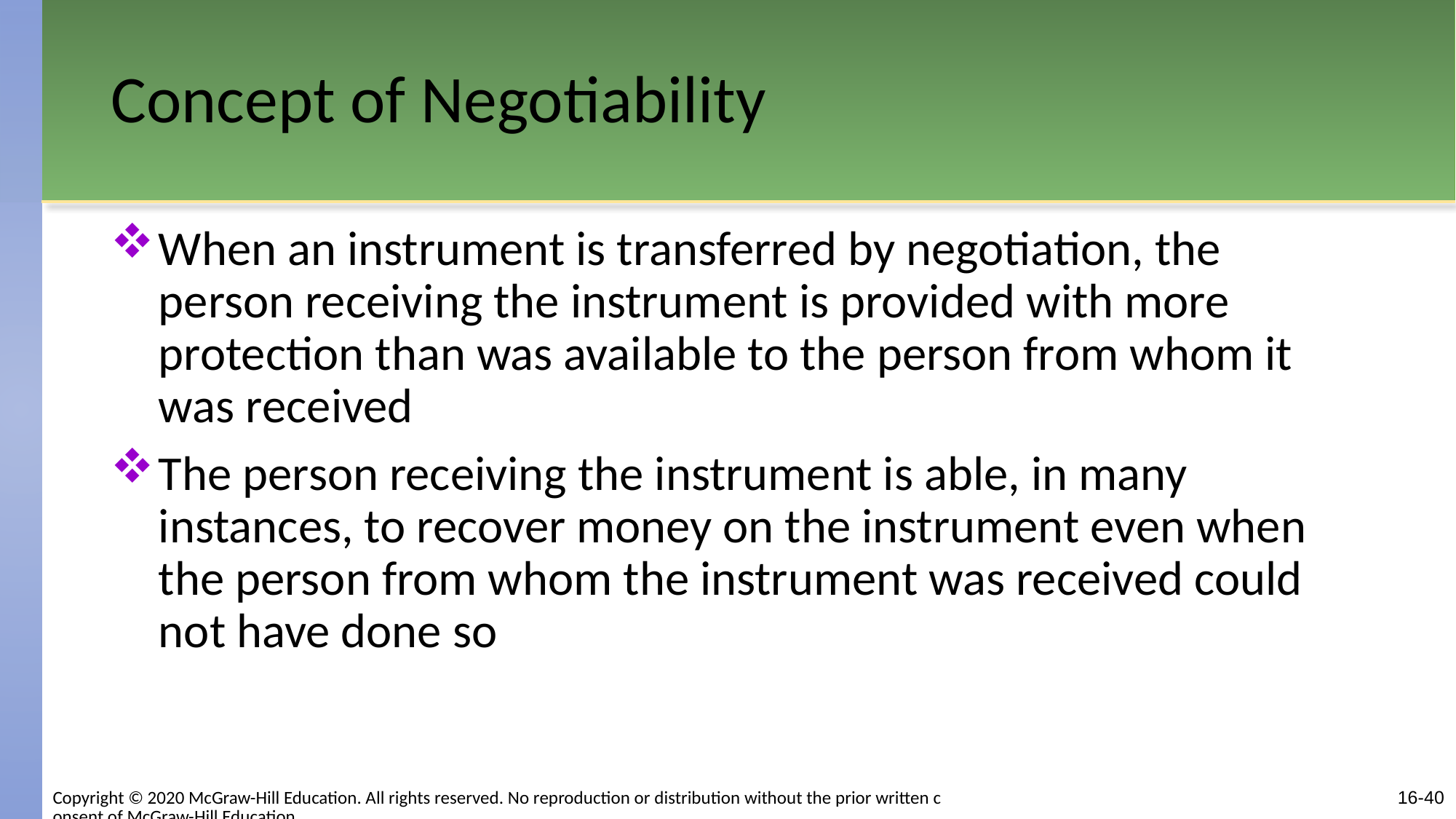

# Concept of Negotiability
When an instrument is transferred by negotiation, the person receiving the instrument is provided with more protection than was available to the person from whom it was received
The person receiving the instrument is able, in many instances, to recover money on the instrument even when the person from whom the instrument was received could not have done so
Copyright © 2020 McGraw-Hill Education. All rights reserved. No reproduction or distribution without the prior written consent of McGraw-Hill Education.
16-40